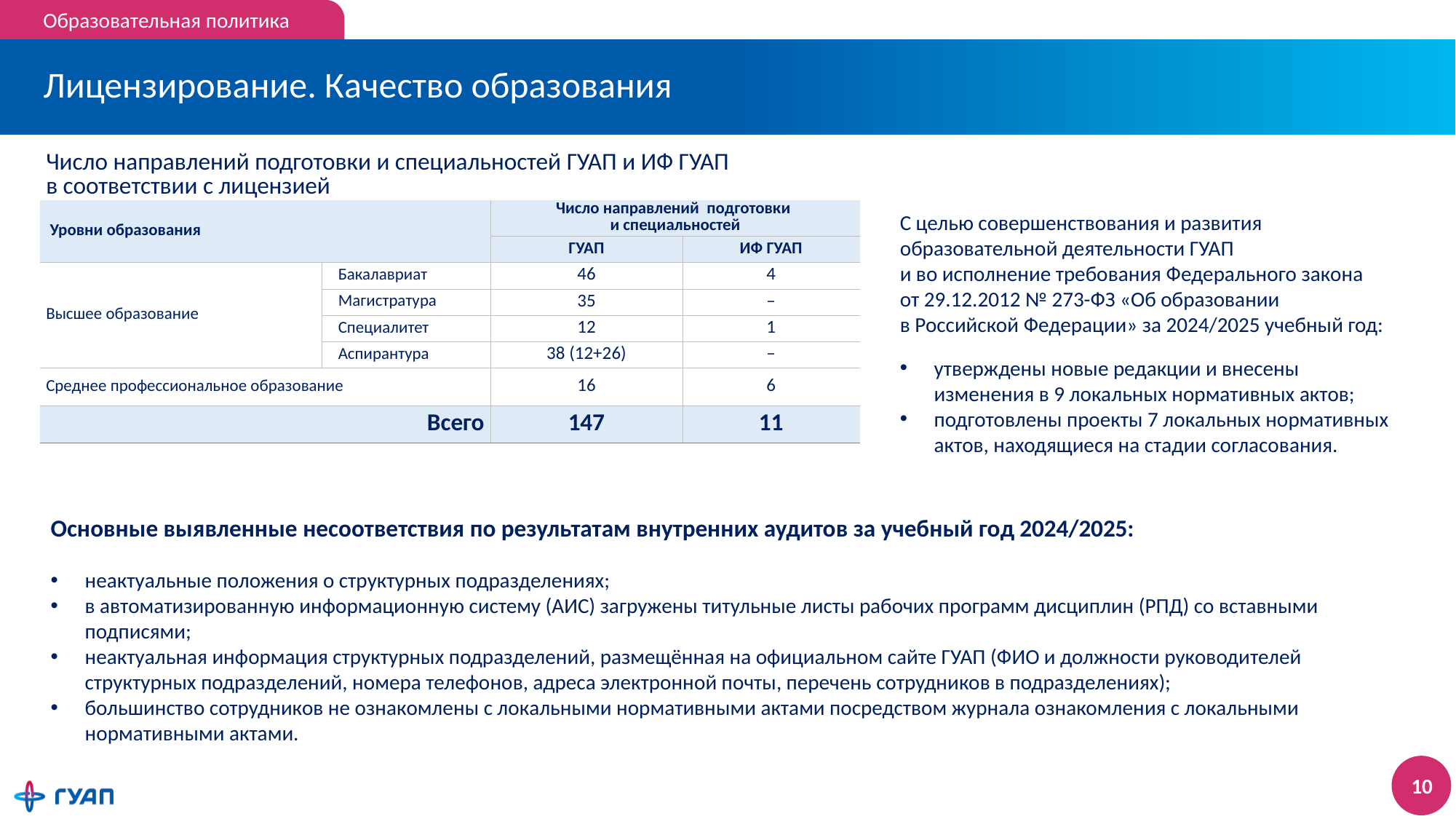

Образовательная политика
# Лицензирование. Качество образования
| Число направлений подготовки и специальностей ГУАП и ИФ ГУАП в соответствии с лицензией |  |  |  |
| --- | --- | --- | --- |
| Уровни образования |  | Число направлений подготовки и специальностей |  |
|  |  | ГУАП | ИФ ГУАП |
| Высшее образование | Бакалавриат | 46 | 4 |
|  | Магистратура | 35 | – |
|  | Специалитет | 12 | 1 |
|  | Аспирантура | 38 (12+26) | – |
| Среднее профессиональное образование |  | 16 | 6 |
| Всего |  | 147 | 11 |
С целью совершенствования и развития образовательной деятельности ГУАП
и во исполнение требования Федерального закона
от 29.12.2012 № 273-ФЗ «Об образовании
в Российской Федерации» за 2024/2025 учебный год:
утверждены новые редакции и внесены изменения в 9 локальных нормативных актов;
подготовлены проекты 7 локальных нормативных актов, находящиеся на стадии согласования.
Основные выявленные несоответствия по результатам внутренних аудитов за учебный год 2024/2025:

неактуальные положения о структурных подразделениях;
в автоматизированную информационную систему (АИС) загружены титульные листы рабочих программ дисциплин (РПД) со вставными подписями;
неактуальная информация структурных подразделений, размещённая на официальном сайте ГУАП (ФИО и должности руководителей структурных подразделений, номера телефонов, адреса электронной почты, перечень сотрудников в подразделениях);
большинство сотрудников не ознакомлены с локальными нормативными актами посредством журнала ознакомления с локальными нормативными актами.